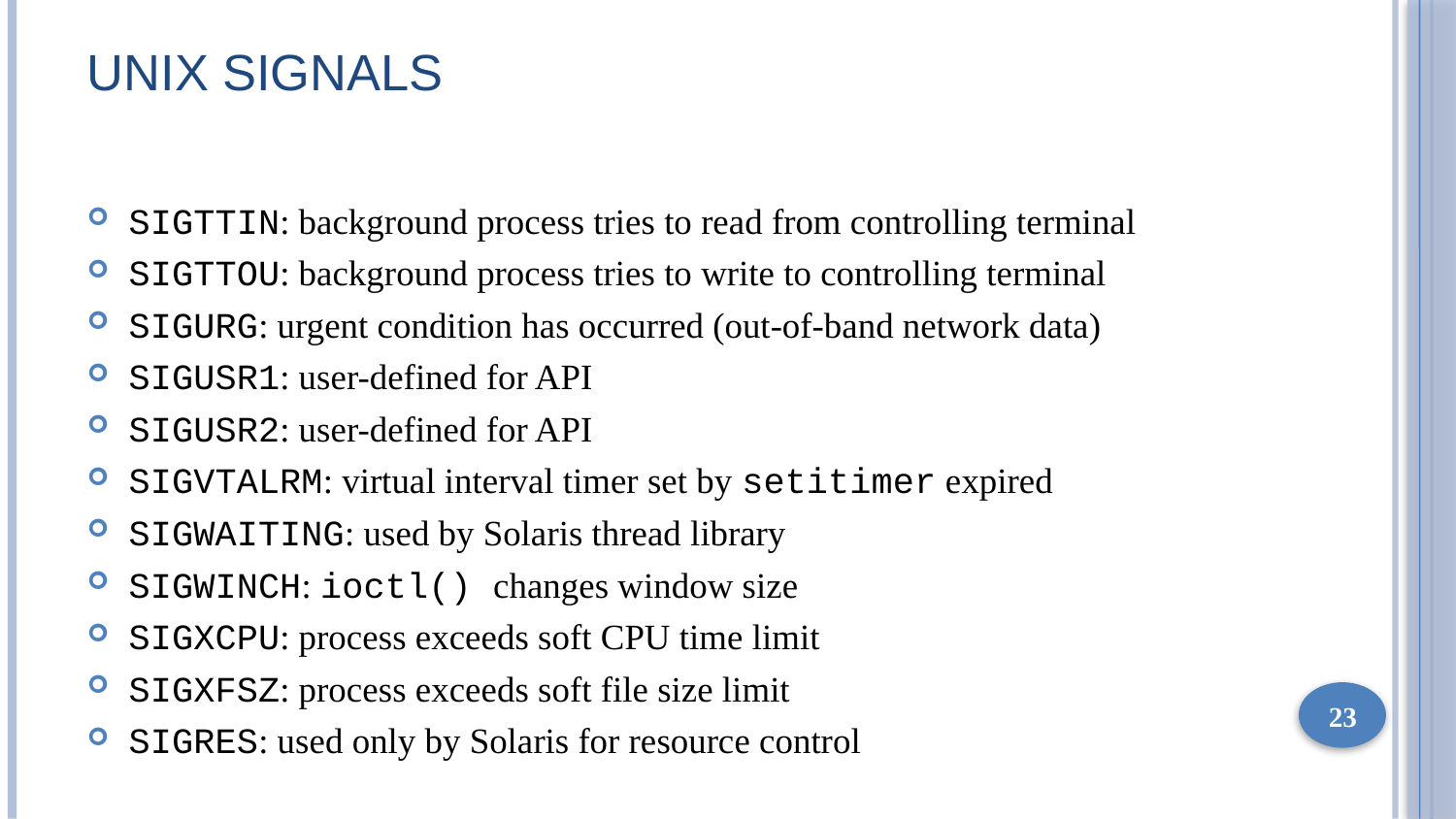

# UNIX SIGNALS
SIGTTIN: background process tries to read from controlling terminal
SIGTTOU: background process tries to write to controlling terminal
SIGURG: urgent condition has occurred (out-of-band network data)
SIGUSR1: user-defined for API
SIGUSR2: user-defined for API
SIGVTALRM: virtual interval timer set by setitimer expired
SIGWAITING: used by Solaris thread library
SIGWINCH: ioctl() changes window size
SIGXCPU: process exceeds soft CPU time limit
SIGXFSZ: process exceeds soft file size limit
SIGRES: used only by Solaris for resource control
23